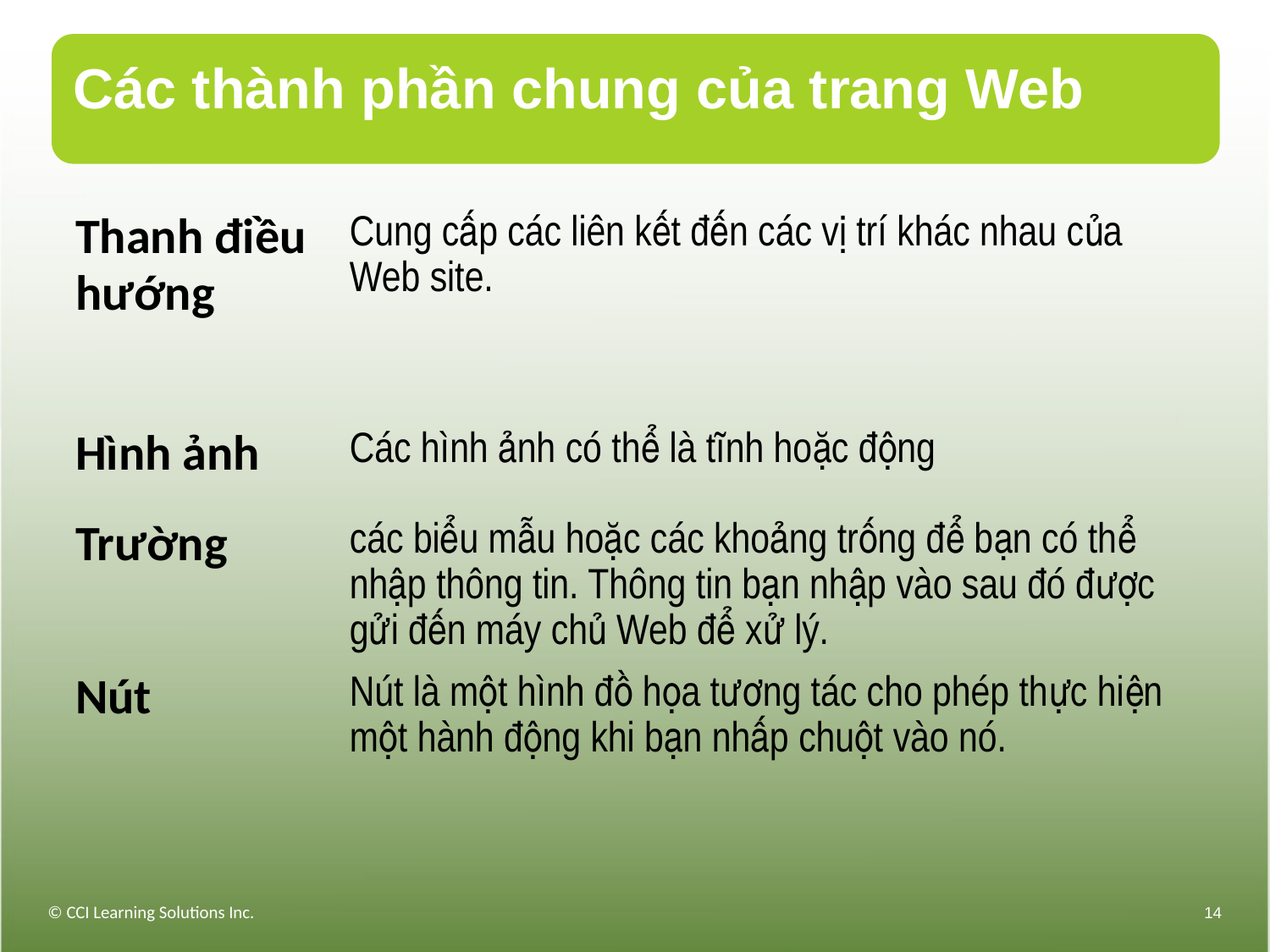

# Các thành phần chung của trang Web
| Thanh điều hướng | Cung cấp các liên kết đến các vị trí khác nhau của Web site. |
| --- | --- |
| Hình ảnh | Các hình ảnh có thể là tĩnh hoặc động |
| Trường | các biểu mẫu hoặc các khoảng trống để bạn có thể nhập thông tin. Thông tin bạn nhập vào sau đó được gửi đến máy chủ Web để xử lý. |
| Nút | Nút là một hình đồ họa tương tác cho phép thực hiện một hành động khi bạn nhấp chuột vào nó. |
© CCI Learning Solutions Inc.
14